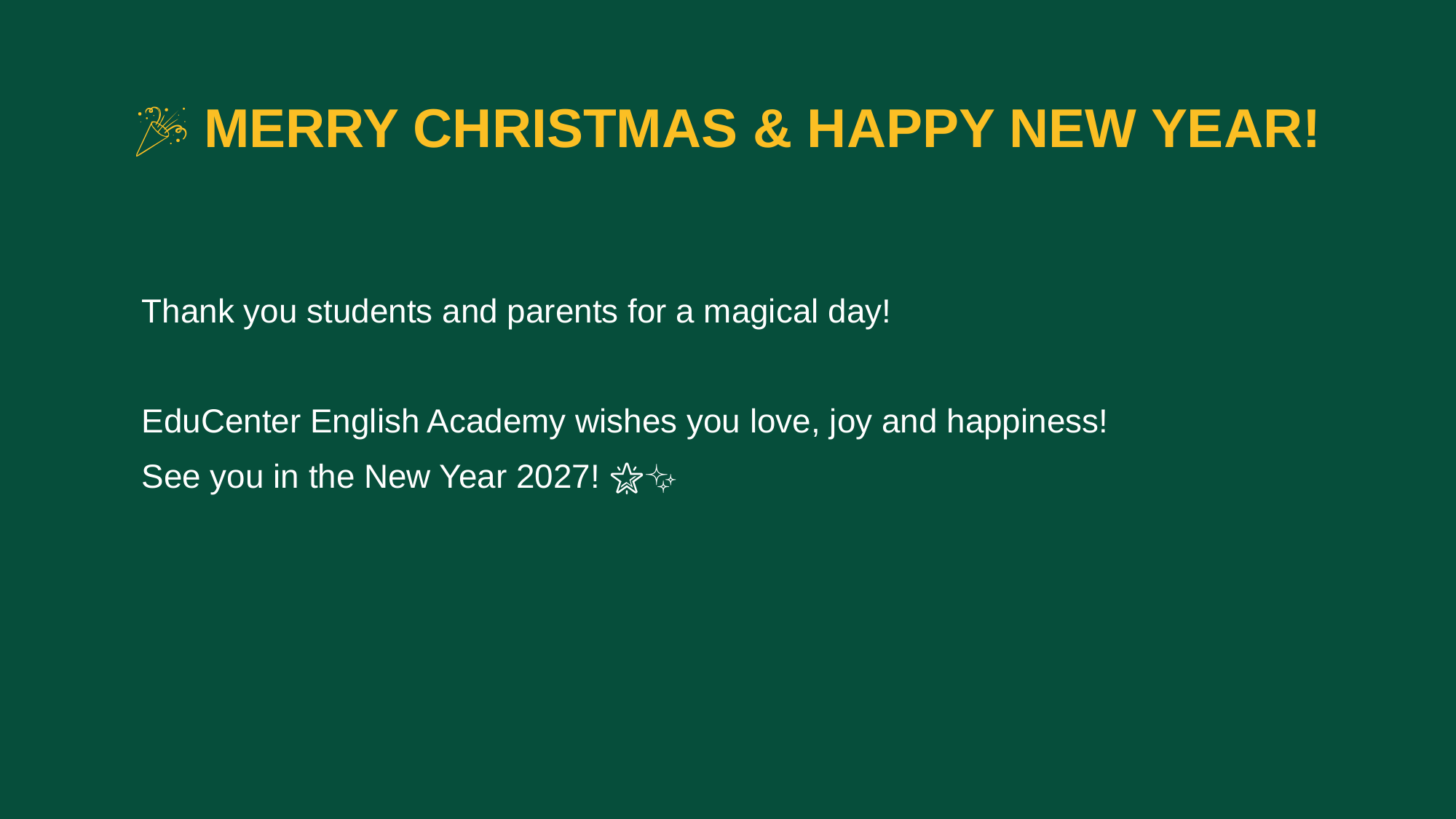

🎉 MERRY CHRISTMAS & HAPPY NEW YEAR!
Thank you students and parents for a magical day!

EduCenter English Academy wishes you love, joy and happiness!
See you in the New Year 2027! 🌟✨